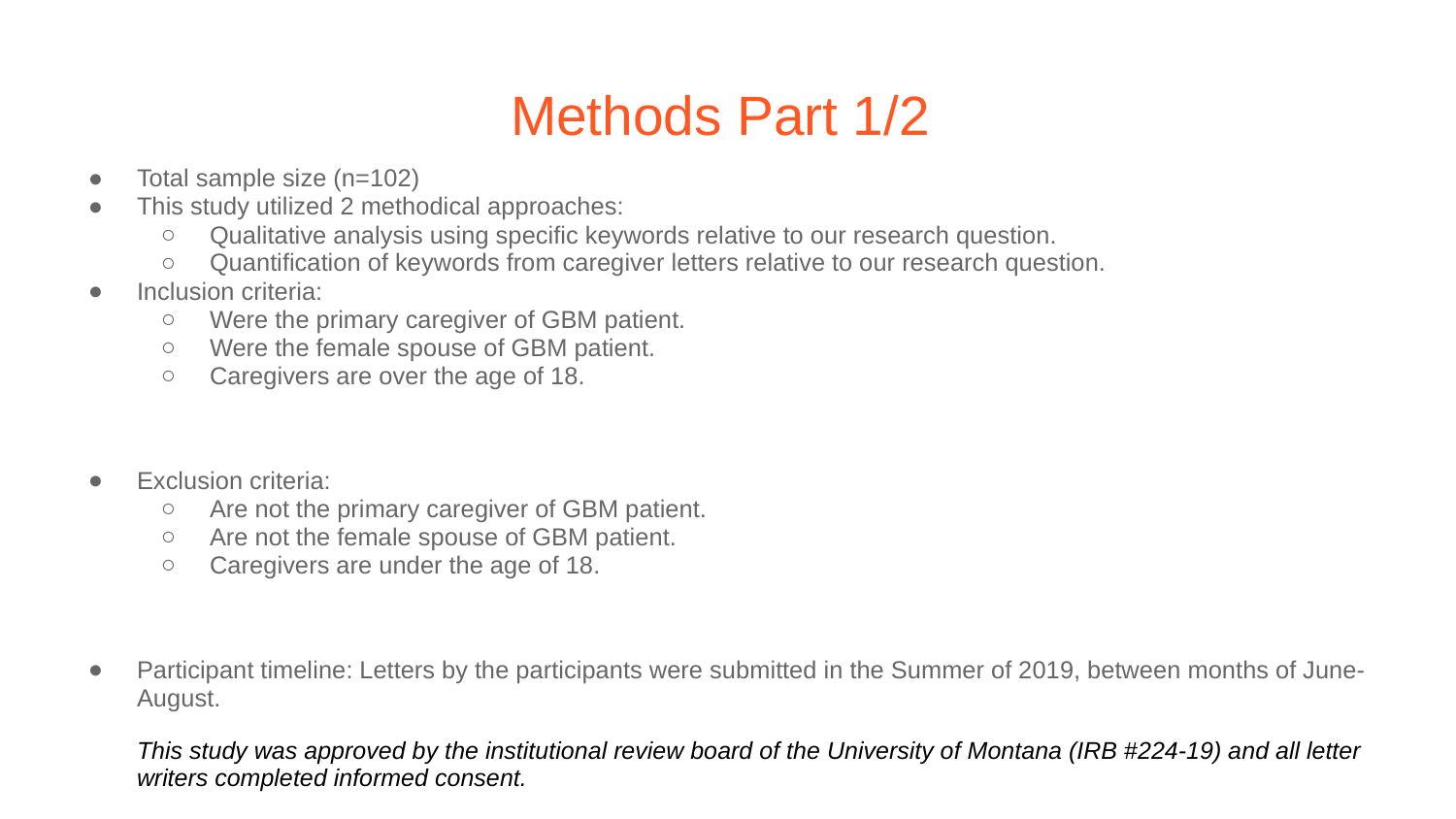

# Methods Part 1/2
Total sample size (n=102)
This study utilized 2 methodical approaches:
Qualitative analysis using specific keywords relative to our research question.
Quantification of keywords from caregiver letters relative to our research question.
Inclusion criteria:
Were the primary caregiver of GBM patient.
Were the female spouse of GBM patient.
Caregivers are over the age of 18.

Exclusion criteria:
Are not the primary caregiver of GBM patient.
Are not the female spouse of GBM patient.
Caregivers are under the age of 18.

Participant timeline: Letters by the participants were submitted in the Summer of 2019, between months of June-August.
This study was approved by the institutional review board of the University of Montana (IRB #224-19) and all letter writers completed informed consent.